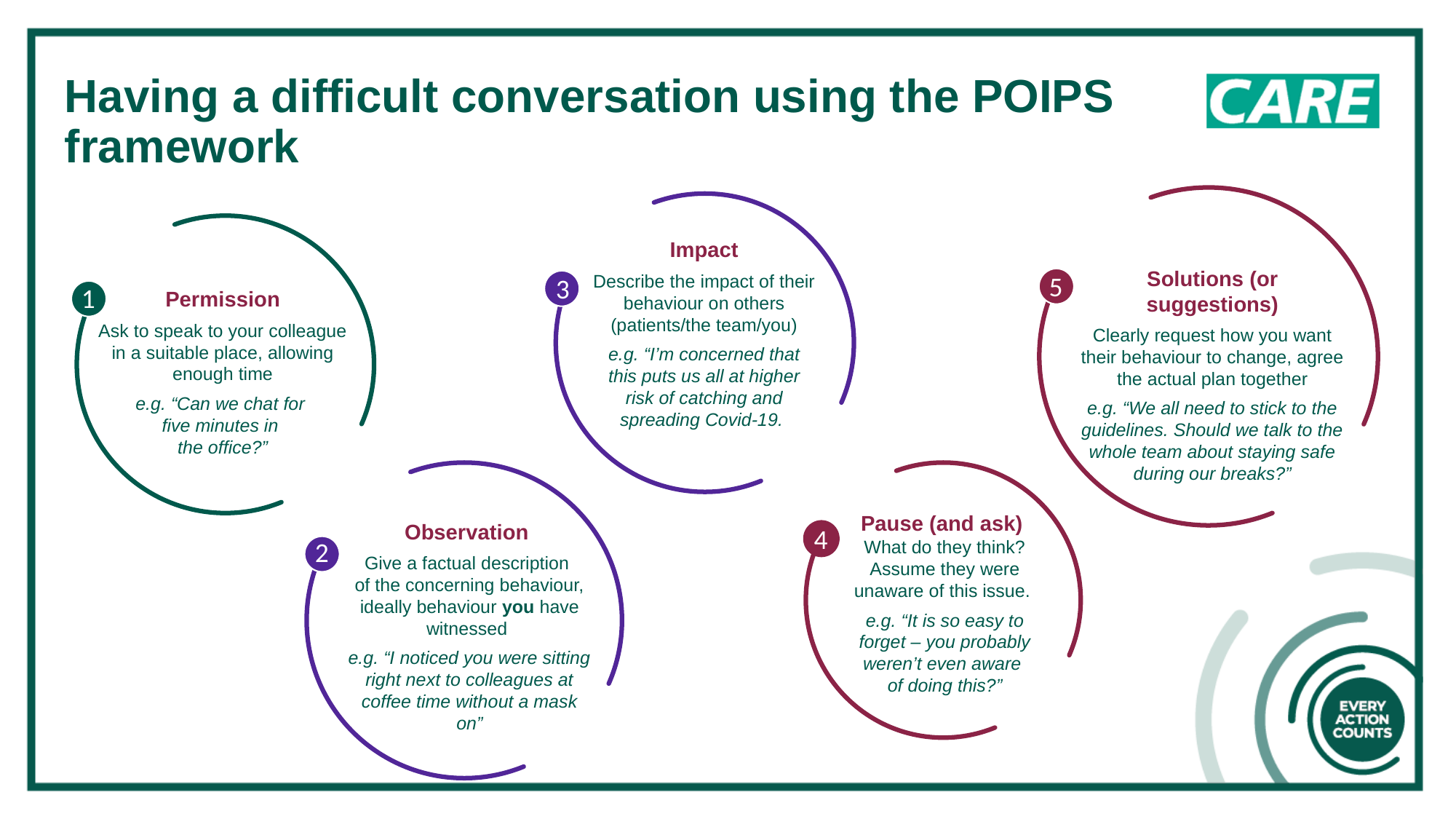

# Having a difficult conversation using the POIPS framework

Solutions (or suggestions)
Clearly request how you want their behaviour to change, agree the actual plan together
e.g. “We all need to stick to the guidelines. Should we talk to the whole team about staying safe during our breaks?”

Impact
Describe the impact of their behaviour on others (patients/the team/you)
e.g. “I’m concerned that this puts us all at higher risk of catching and spreading Covid-19.

Permission
Ask to speak to your colleague in a suitable place, allowing enough time
e.g. “Can we chat for
five minutes in
the office?”
5
3

1

Observation
Give a factual description
of the concerning behaviour, ideally behaviour you have witnessed
e.g. “I noticed you were sitting right next to colleagues at coffee time without a mask on”

Pause (and ask)
What do they think? Assume they were unaware of this issue.
e.g. “It is so easy to forget – you probably weren’t even aware
of doing this?”
4

2